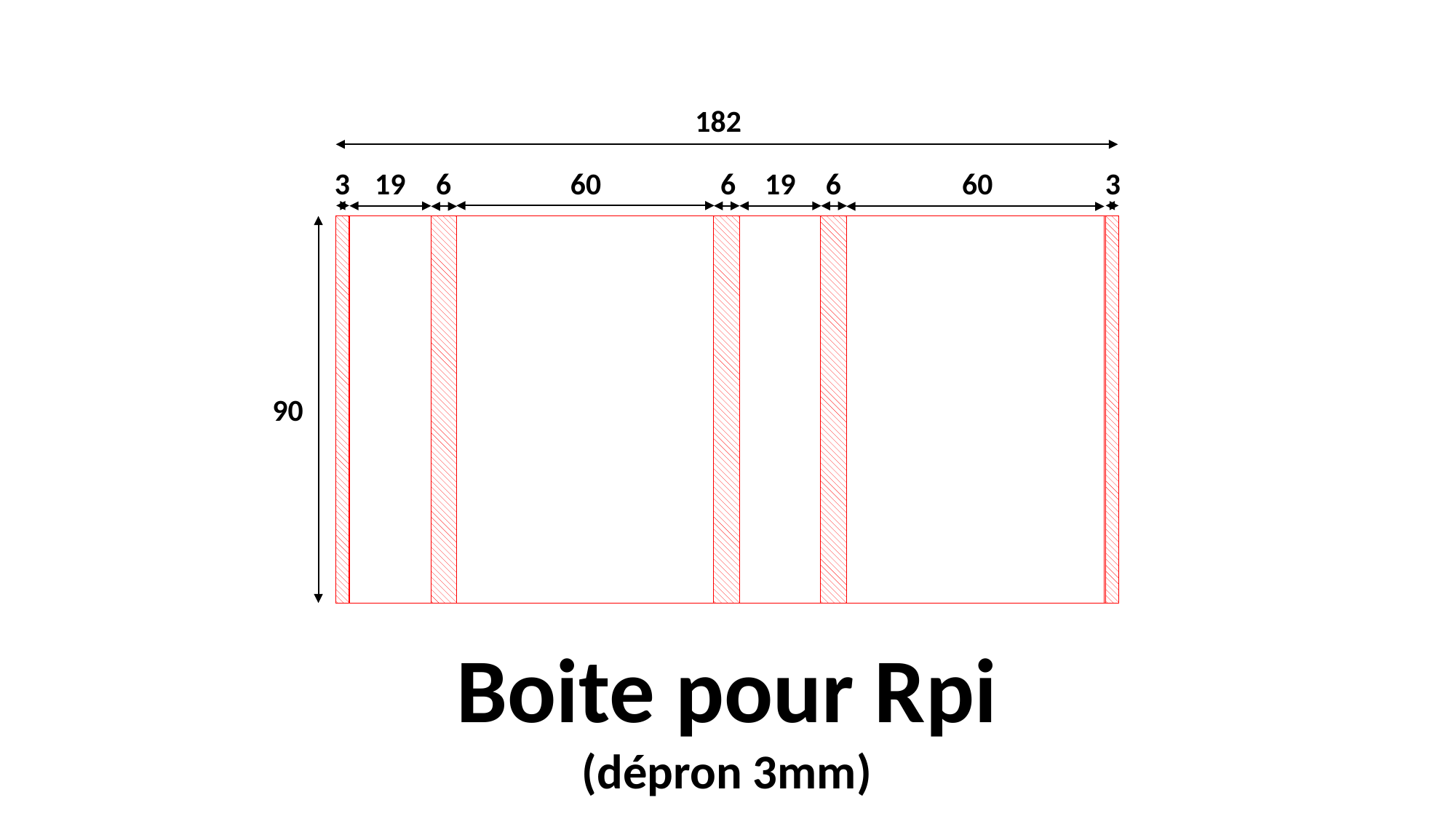

182
60
19
60
3
19
6
6
6
3

v

v

90
Boite pour Rpi (dépron 3mm)